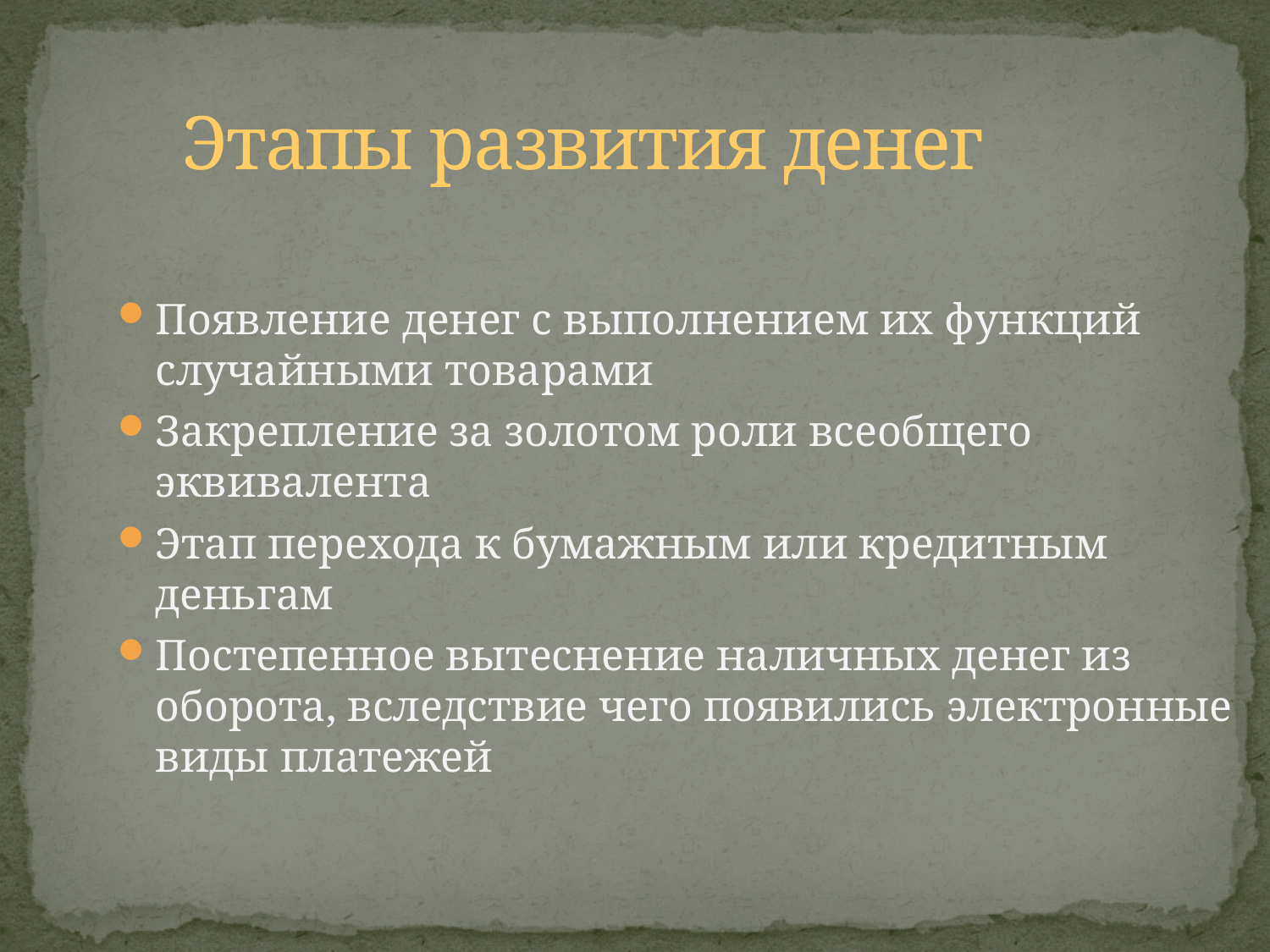

# Этапы развития денег
Появление денег с выполнением их функций случайными товарами
Закрепление за золотом роли всеобщего эквивалента
Этап перехода к бумажным или кредитным деньгам
Постепенное вытеснение наличных денег из оборота, вследствие чего появились электронные виды платежей